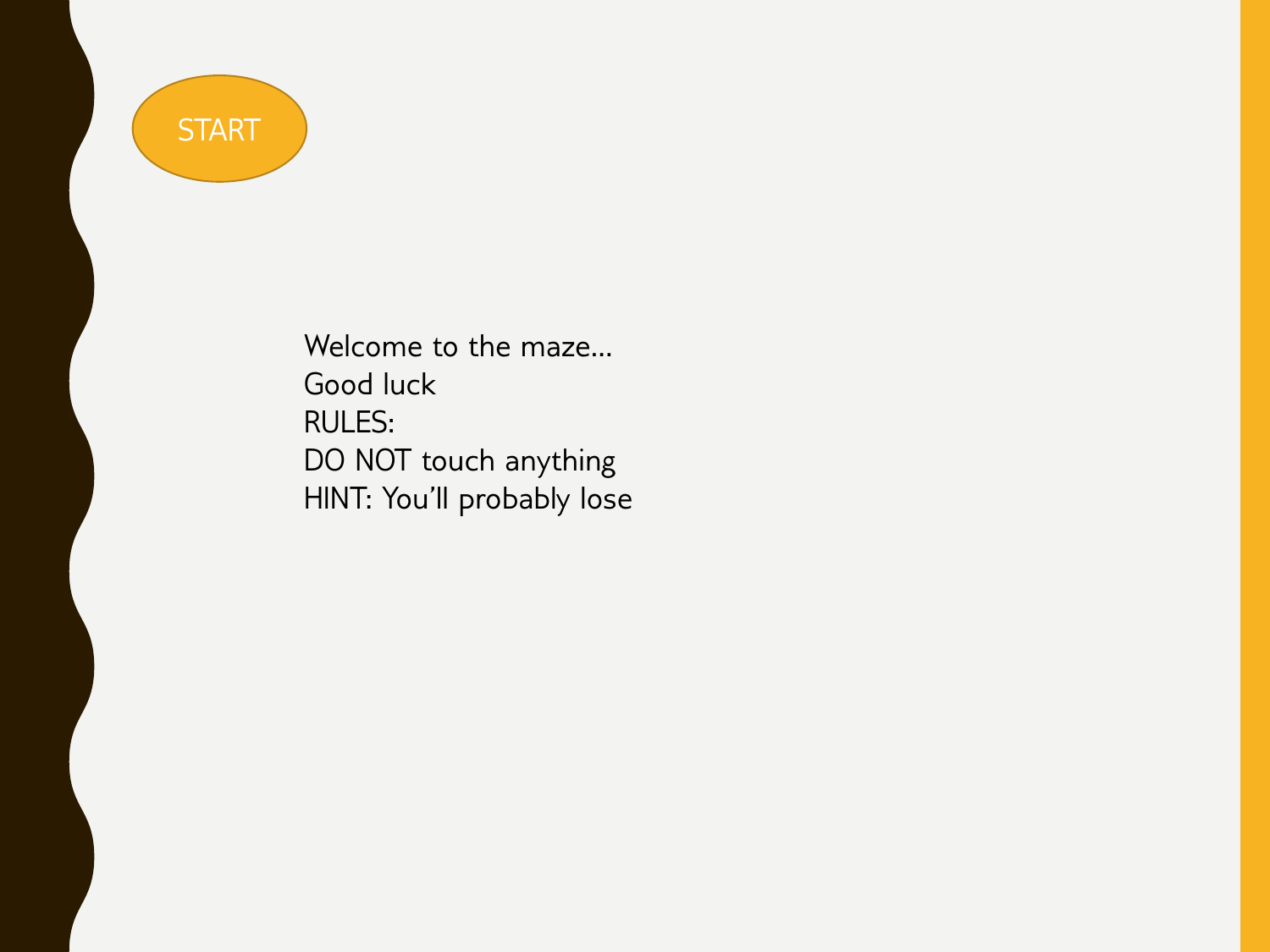

START
Welcome to the maze…
Good luck
RULES:
DO NOT touch anything
HINT: You’ll probably lose